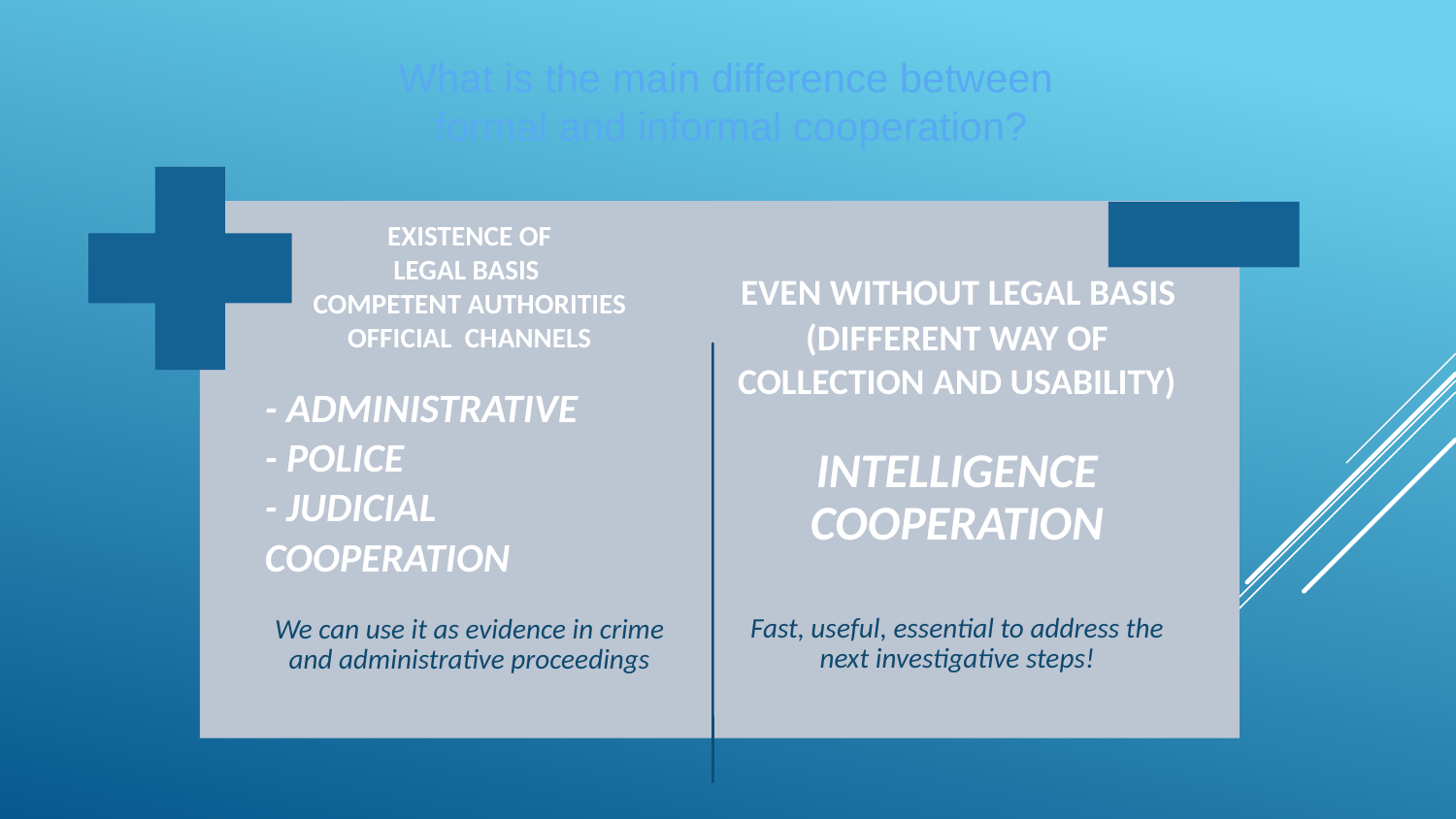

What is the main difference between
formal and informal cooperation?
eXISTENCE of
LEGAL BASIS
COMPETENT AUTHORITIES
OFFICIAL  CHANNELS

- ADMINISTRATIVE
- POLICE
- JUDICIAL
COOPERATION

We can use it as evidence in crime and administrative proceedings

 EVEN without LEGAL BASIS
(Different way of collection AND usability)

INTELLIGENCE COOPERATION

Fast, useful, essential to address the next investigative steps!